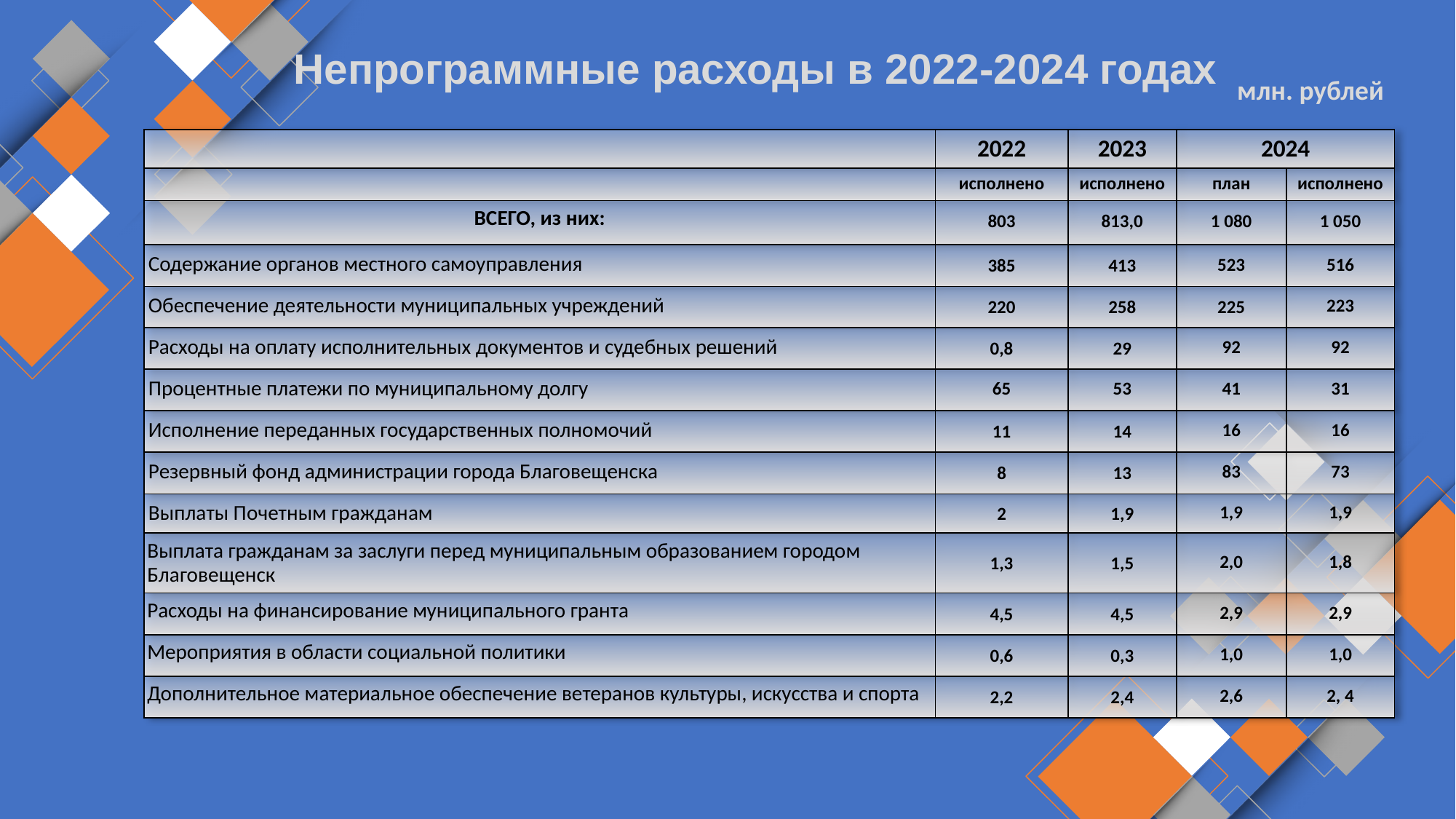

Непрограммные расходы в 2022-2024 годах
млн. рублей
|  | 2022 | 2023 | 2024 |  |
| --- | --- | --- | --- | --- |
|  | исполнено | исполнено | план | исполнено |
| ВСЕГО, из них: | 803 | 813,0 | 1 080 | 1 050 |
| Содержание органов местного самоуправления | 385 | 413 | 523 | 516 |
| Обеспечение деятельности муниципальных учреждений | 220 | 258 | 225 | 223 |
| Расходы на оплату исполнительных документов и судебных решений | 0,8 | 29 | 92 | 92 |
| Процентные платежи по муниципальному долгу | 65 | 53 | 41 | 31 |
| Исполнение переданных государственных полномочий | 11 | 14 | 16 | 16 |
| Резервный фонд администрации города Благовещенска | 8 | 13 | 83 | 73 |
| Выплаты Почетным гражданам | 2 | 1,9 | 1,9 | 1,9 |
| Выплата гражданам за заслуги перед муниципальным образованием городом Благовещенск | 1,3 | 1,5 | 2,0 | 1,8 |
| Расходы на финансирование муниципального гранта | 4,5 | 4,5 | 2,9 | 2,9 |
| Мероприятия в области социальной политики | 0,6 | 0,3 | 1,0 | 1,0 |
| Дополнительное материальное обеспечение ветеранов культуры, искусства и спорта | 2,2 | 2,4 | 2,6 | 2, 4 |